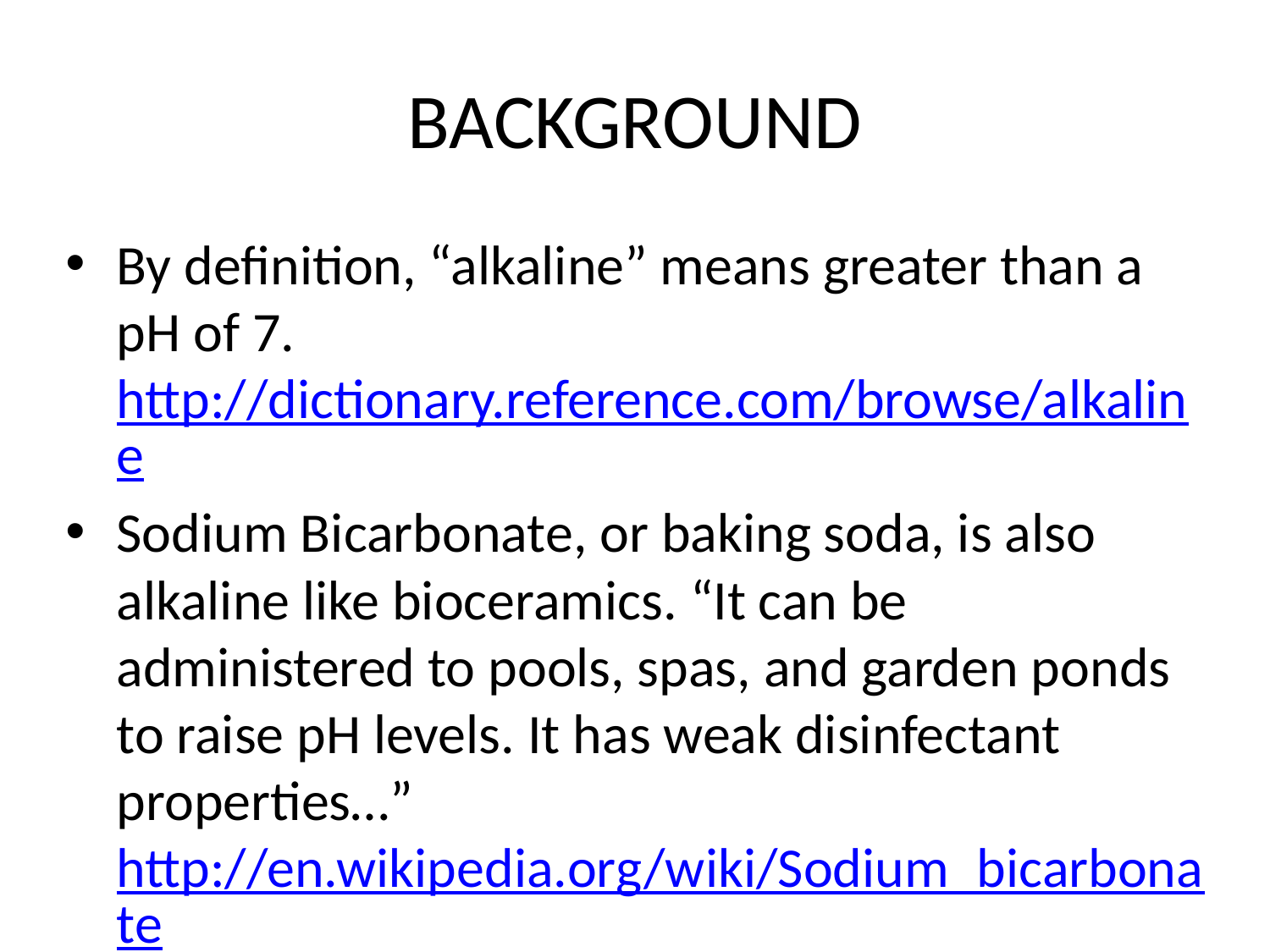

# BACKGROUND
By definition, “alkaline” means greater than a pH of 7. http://dictionary.reference.com/browse/alkaline
Sodium Bicarbonate, or baking soda, is also alkaline like bioceramics. “It can be administered to pools, spas, and garden ponds to raise pH levels. It has weak disinfectant properties…” http://en.wikipedia.org/wiki/Sodium_bicarbonate